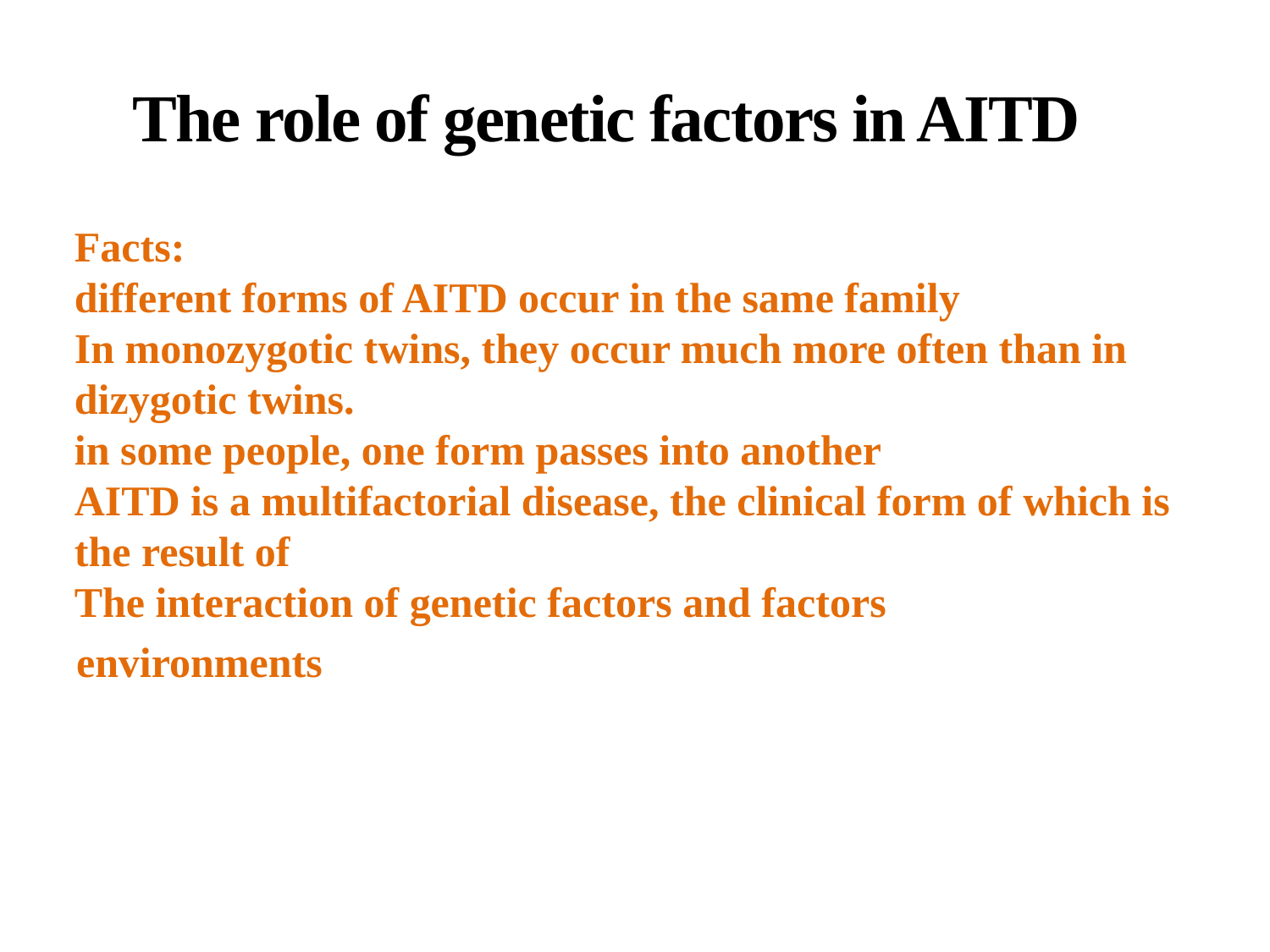

# The role of genetic factors in AITD

Facts:
different forms of AITD occur in the same family
In monozygotic twins, they occur much more often than in dizygotic twins.
in some people, one form passes into another
AITD is a multifactorial disease, the clinical form of which is the result of
The interaction of genetic factors and factors
environments